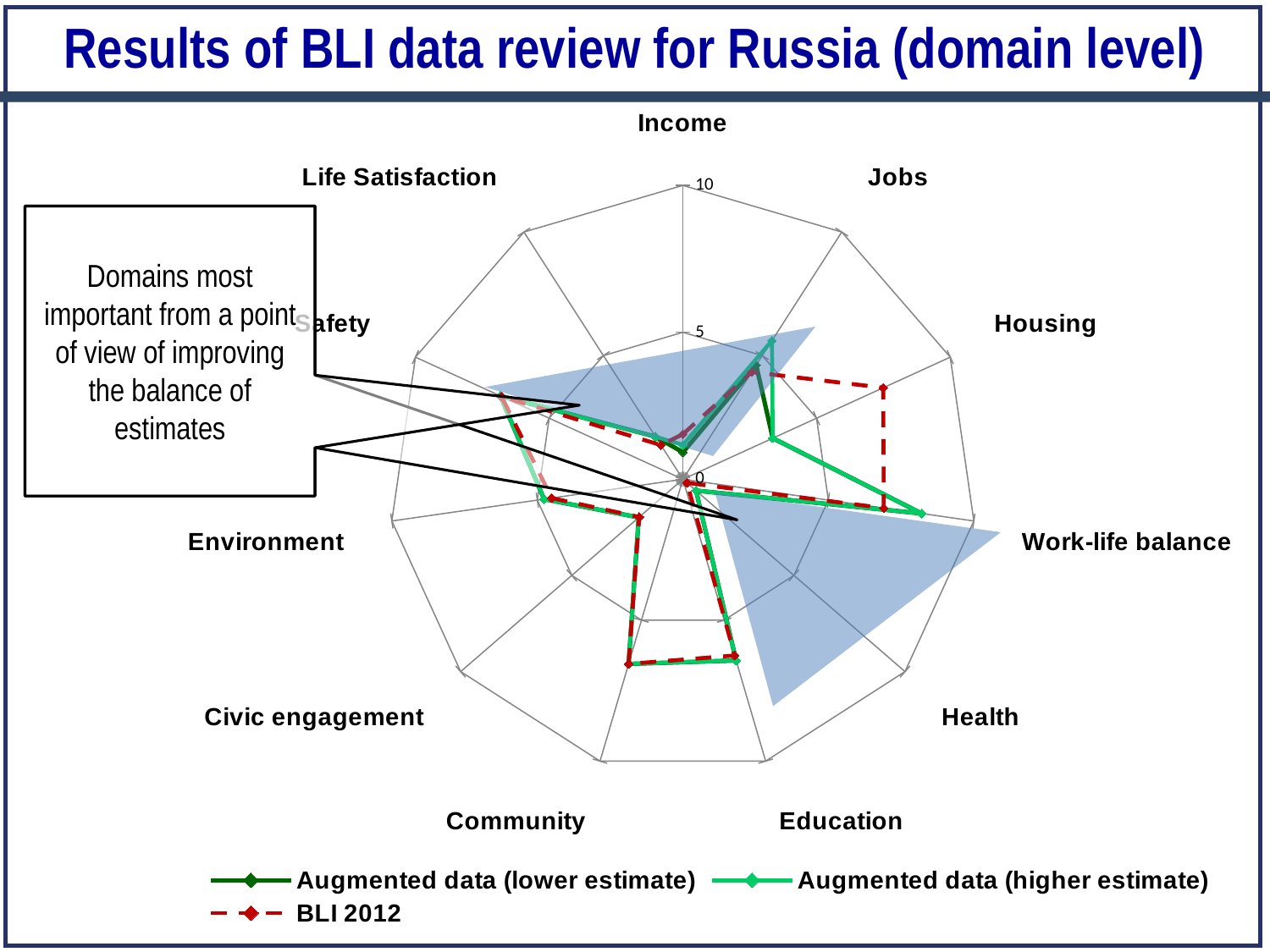

# Results of BLI data review for Russia (domain level)

### Chart

| Category |  |  |  |
|---|---|---|---|
| Income | 0.9172305929608636 | 1.1654301963498521 | 1.5332235503372433 |
| Jobs | 4.616967784476237 | 5.6068667743752245 | 4.335693309208094 |
| Housing | 3.363185589961546 | 3.363185589961546 | 7.494588744588744 |
| Work-life balance | 8.211189308784453 | 8.211189308784453 | 6.904761904761904 |
| Health | 0.5916666666666667 | 0.5916666666666667 | 0.1880037932669521 |
| Education | 6.4311867009183 | 6.4311867009183 | 6.254429450939963 |
| Community | 6.551724137931036 | 6.551724137931036 | 6.551724137931036 |
| Civic engagement | 1.9865621500559913 | 1.9865621500559913 | 1.9652855543113106 |
| Environment | 4.768294601509295 | 4.768294601509295 | 4.509803921568627 |
| Safety | 6.825671258679273 | 6.825671258679273 | 6.781028401536416 |
| Life Satisfaction | 1.724137931034483 | 1.724137931034483 | 1.3793103448275845 |

Domains most important from a point of view of improving the balance of estimates